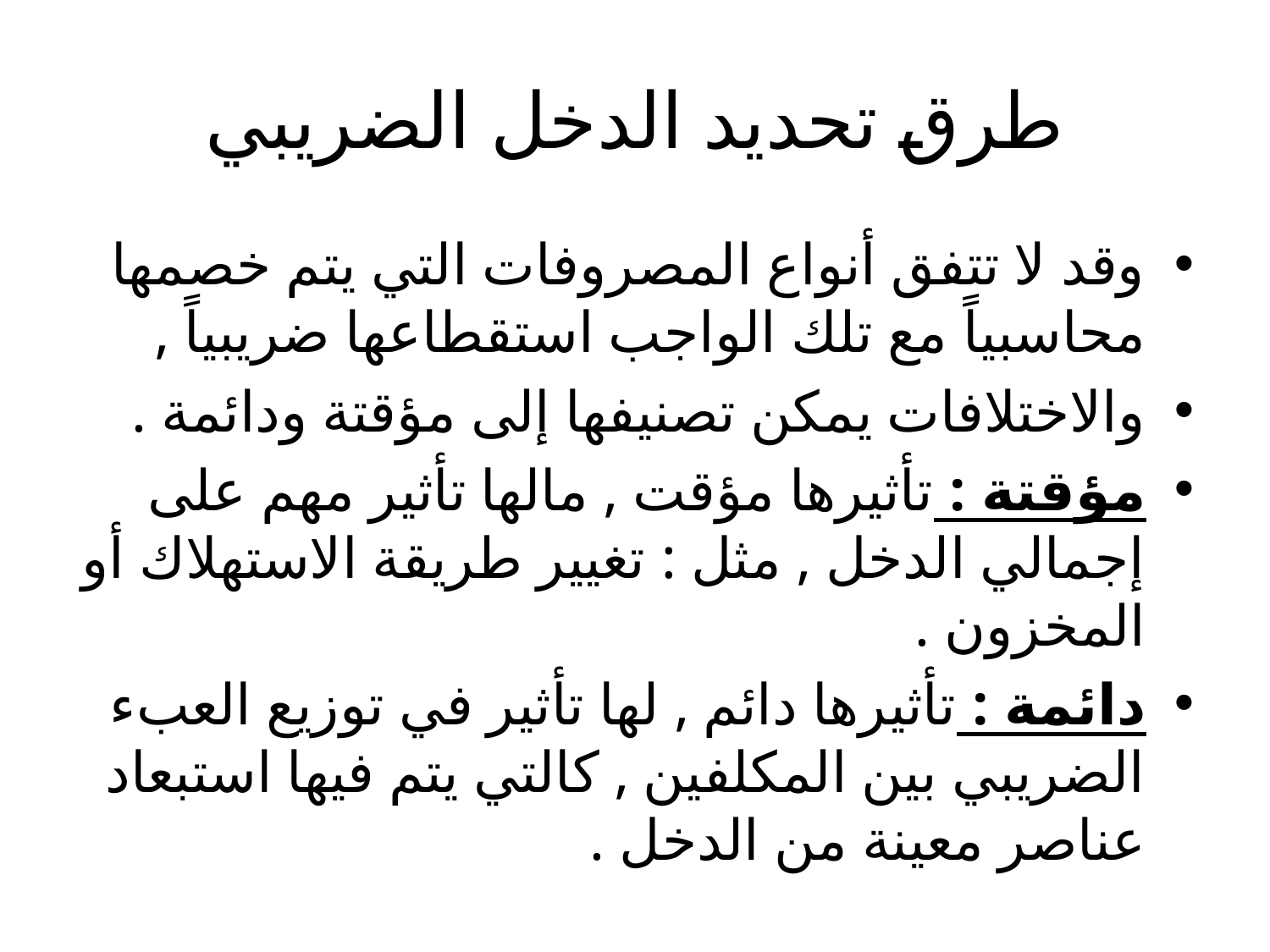

# طرق تحديد الدخل الضريبي
وقد لا تتفق أنواع المصروفات التي يتم خصمها محاسبياً مع تلك الواجب استقطاعها ضريبياً ,
والاختلافات يمكن تصنيفها إلى مؤقتة ودائمة .
مؤقتة : تأثيرها مؤقت , مالها تأثير مهم على إجمالي الدخل , مثل : تغيير طريقة الاستهلاك أو المخزون .
دائمة : تأثيرها دائم , لها تأثير في توزيع العبء الضريبي بين المكلفين , كالتي يتم فيها استبعاد عناصر معينة من الدخل .